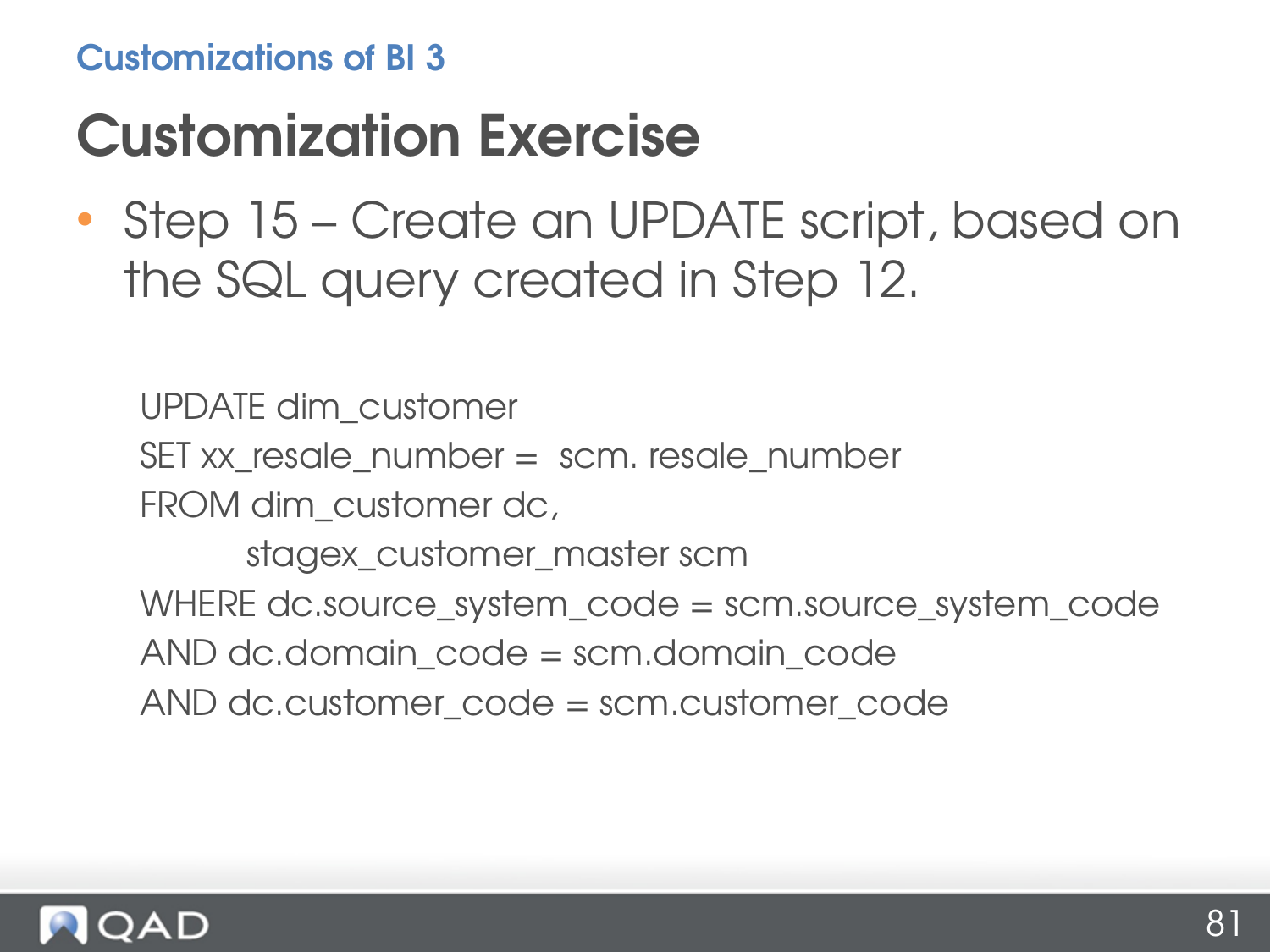

Customizations of BI 3
# Customization Exercise
Step 15 – Create an UPDATE script, based on the SQL query created in Step 12.

UPDATE dim_customer
SET xx_resale_number =  scm. resale_number
FROM dim_customer dc,
           stagex_customer_master scm
WHERE dc.source_system_code = scm.source_system_code
AND dc.domain_code = scm.domain_code
AND dc.customer_code = scm.customer_code
81